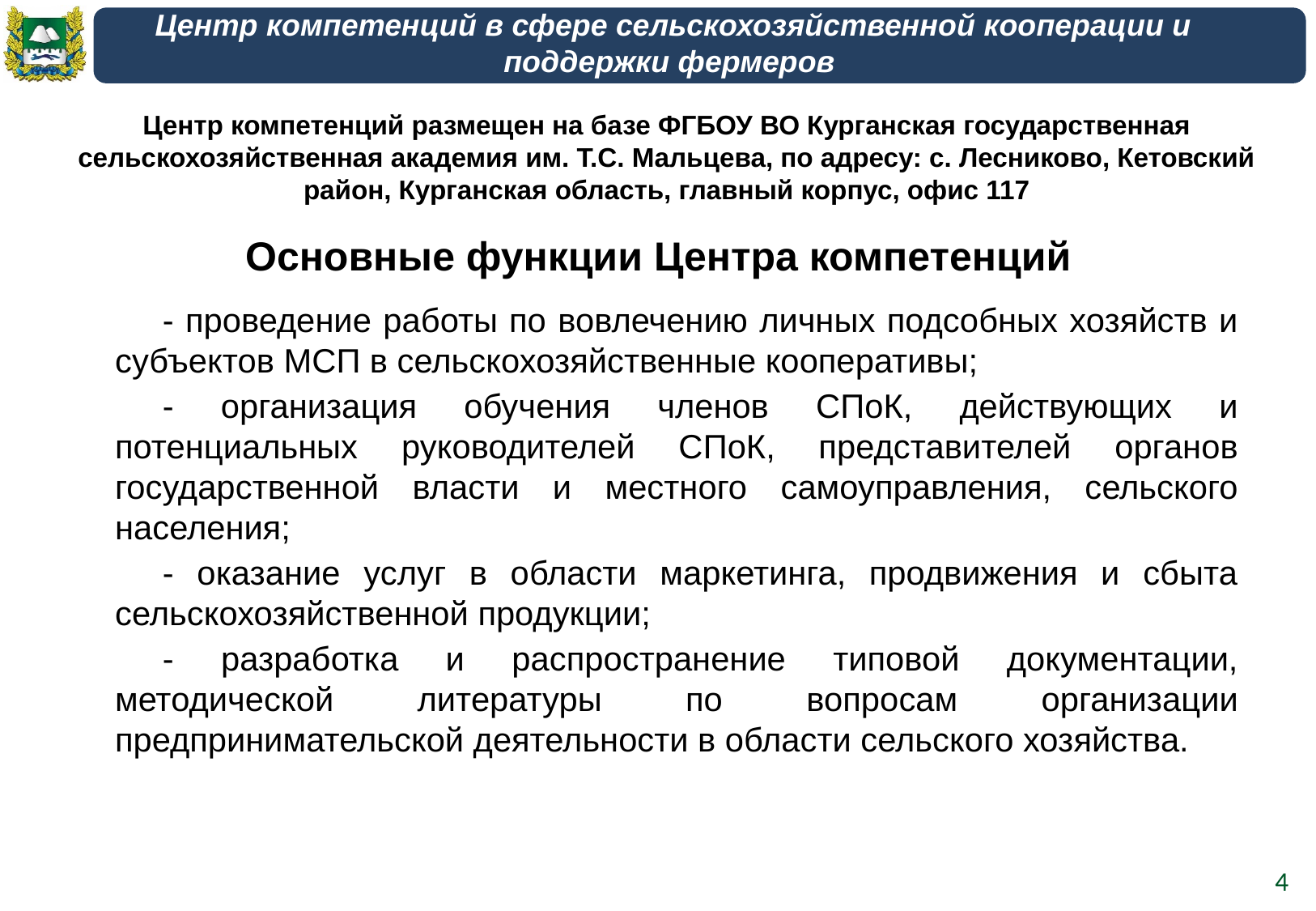

Центр компетенций в сфере сельскохозяйственной кооперации и поддержки фермеров

Центр компетенций размещен на базе ФГБОУ ВО Курганская государственная сельскохозяйственная академия им. Т.С. Мальцева, по адресу: с. Лесниково, Кетовский район, Курганская область, главный корпус, офис 117
Основные функции Центра компетенций

- проведение работы по вовлечению личных подсобных хозяйств и субъектов МСП в сельскохозяйственные кооперативы;
- организация обучения членов СПоК, действующих и потенциальных руководителей СПоК, представителей органов государственной власти и местного самоуправления, сельского населения;
- оказание услуг в области маркетинга, продвижения и сбыта сельскохозяйственной продукции;
- разработка и распространение типовой документации, методической литературы по вопросам организации предпринимательской деятельности в области сельского хозяйства.

4